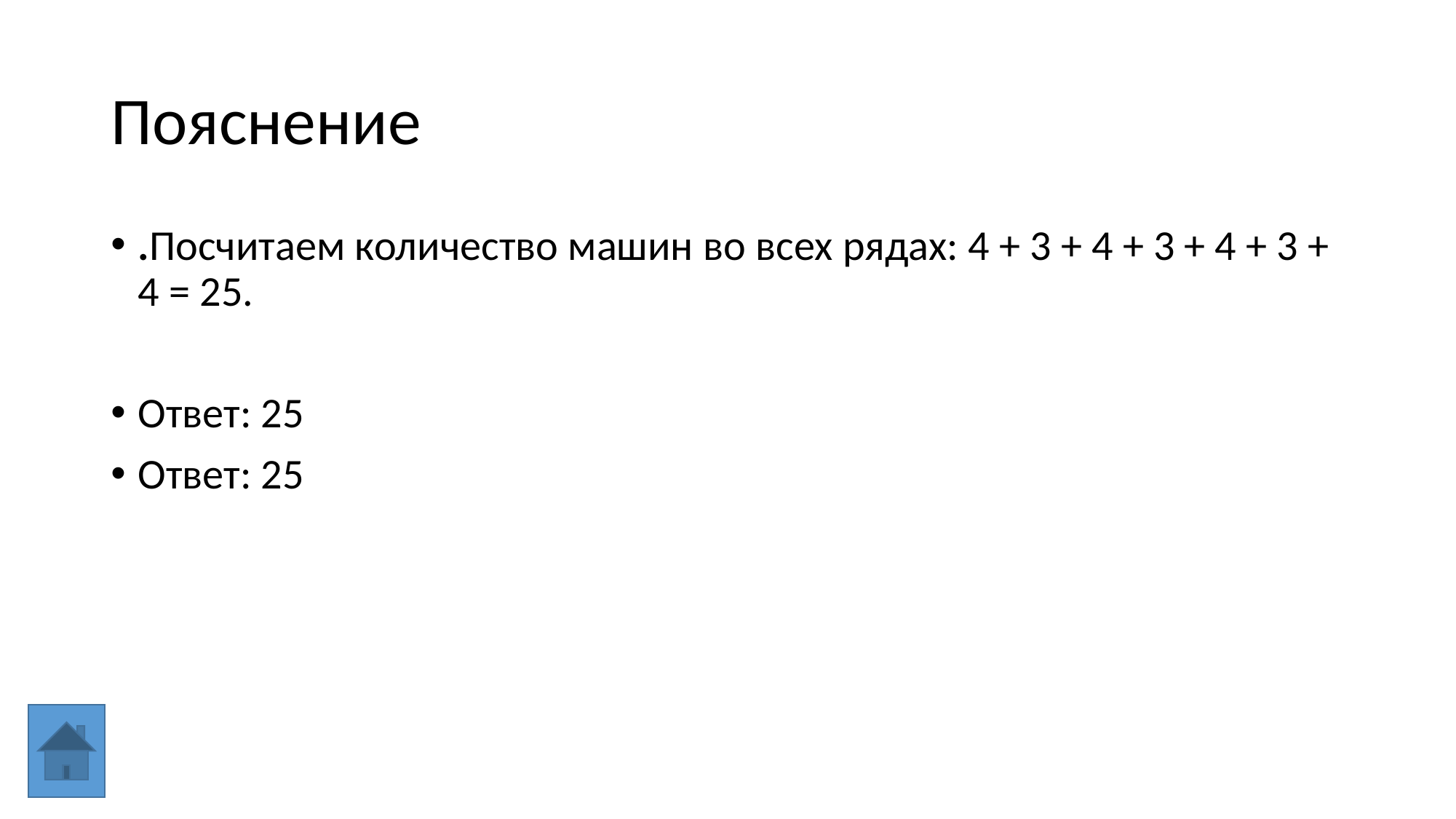

# Пояснение
.Посчитаем количество машин во всех рядах: 4 + 3 + 4 + 3 + 4 + 3 + 4 = 25.

Ответ: 25
Ответ: 25